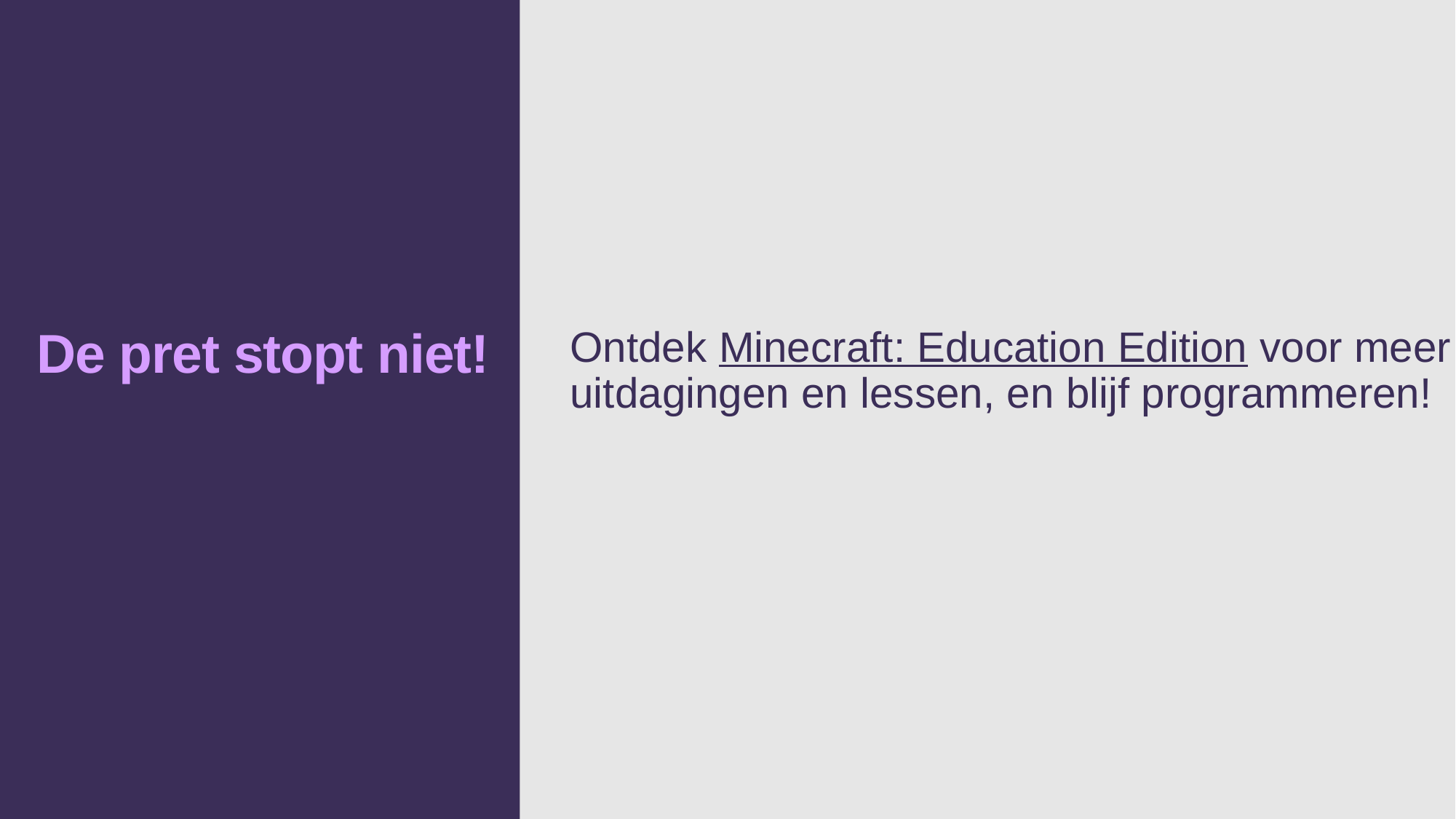

Ontdek Minecraft: Education Edition voor meer uitdagingen en lessen, en blijf programmeren!

# De pret stopt niet!